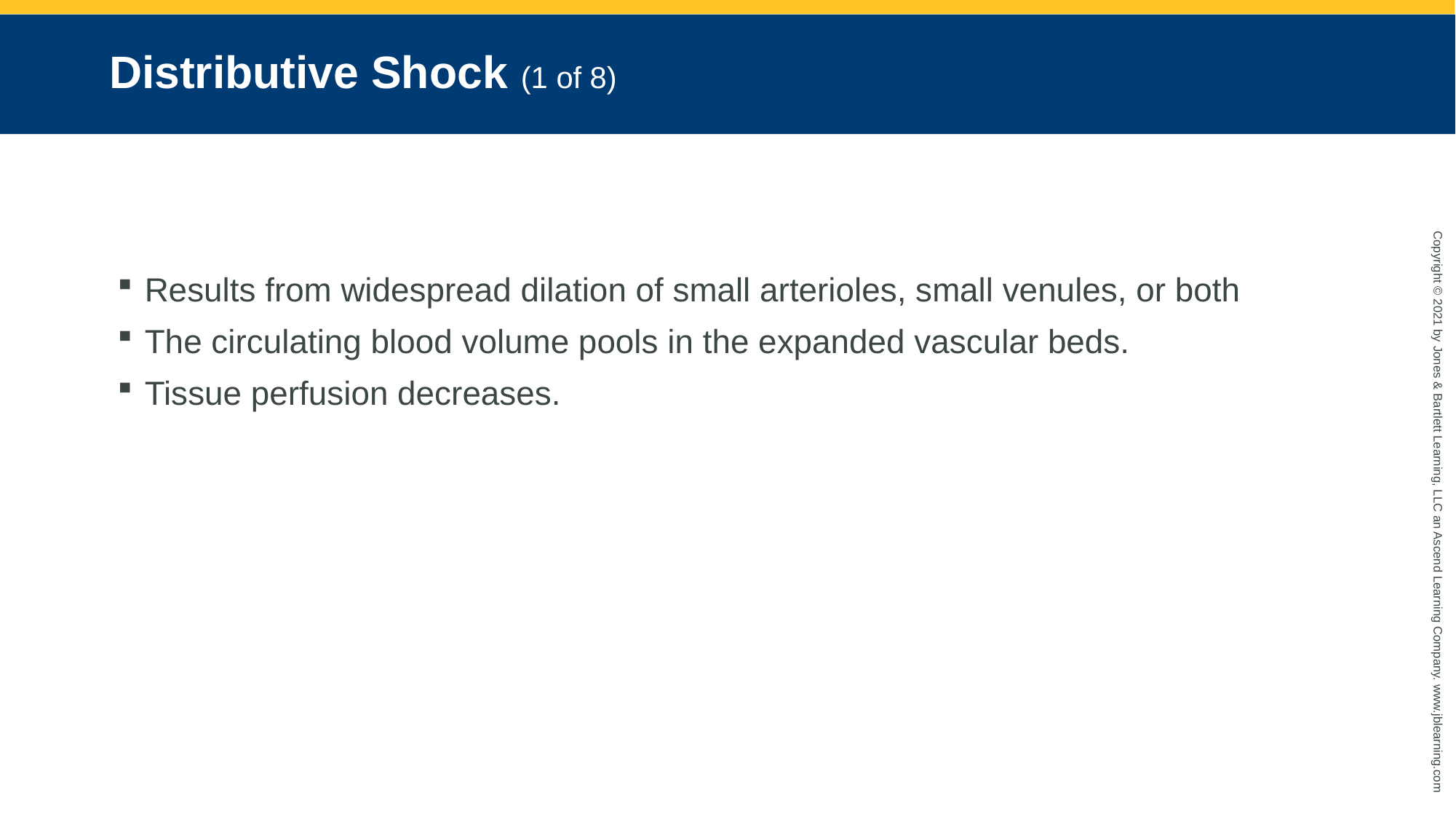

# Distributive Shock (1 of 8)
Results from widespread dilation of small arterioles, small venules, or both
The circulating blood volume pools in the expanded vascular beds.
Tissue perfusion decreases.